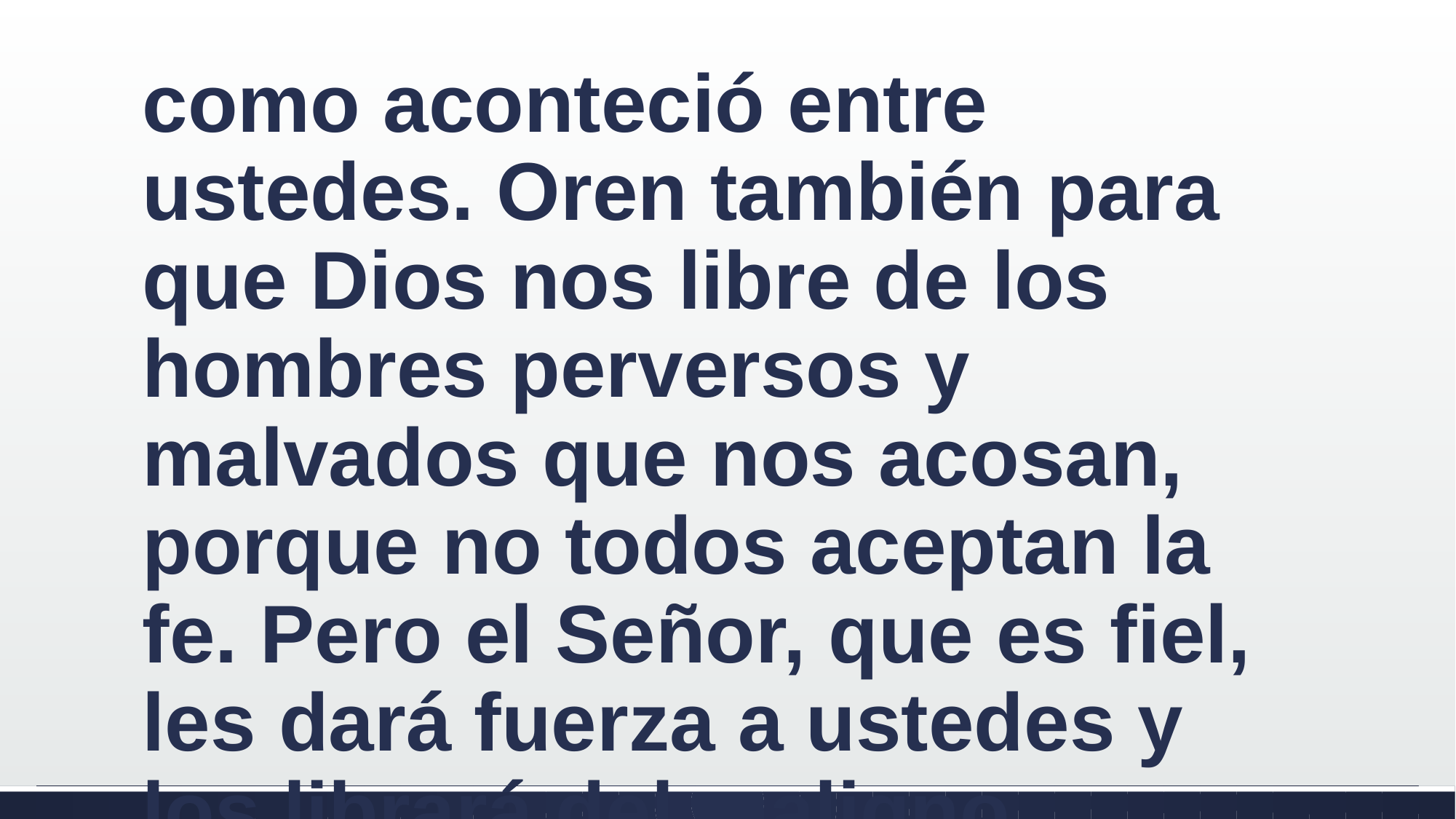

como aconteció entre ustedes. Oren también para que Dios nos libre de los hombres perversos y malvados que nos acosan, porque no todos aceptan la fe. Pero el Señor, que es fiel, les dará fuerza a ustedes y los librará del maligno.
#